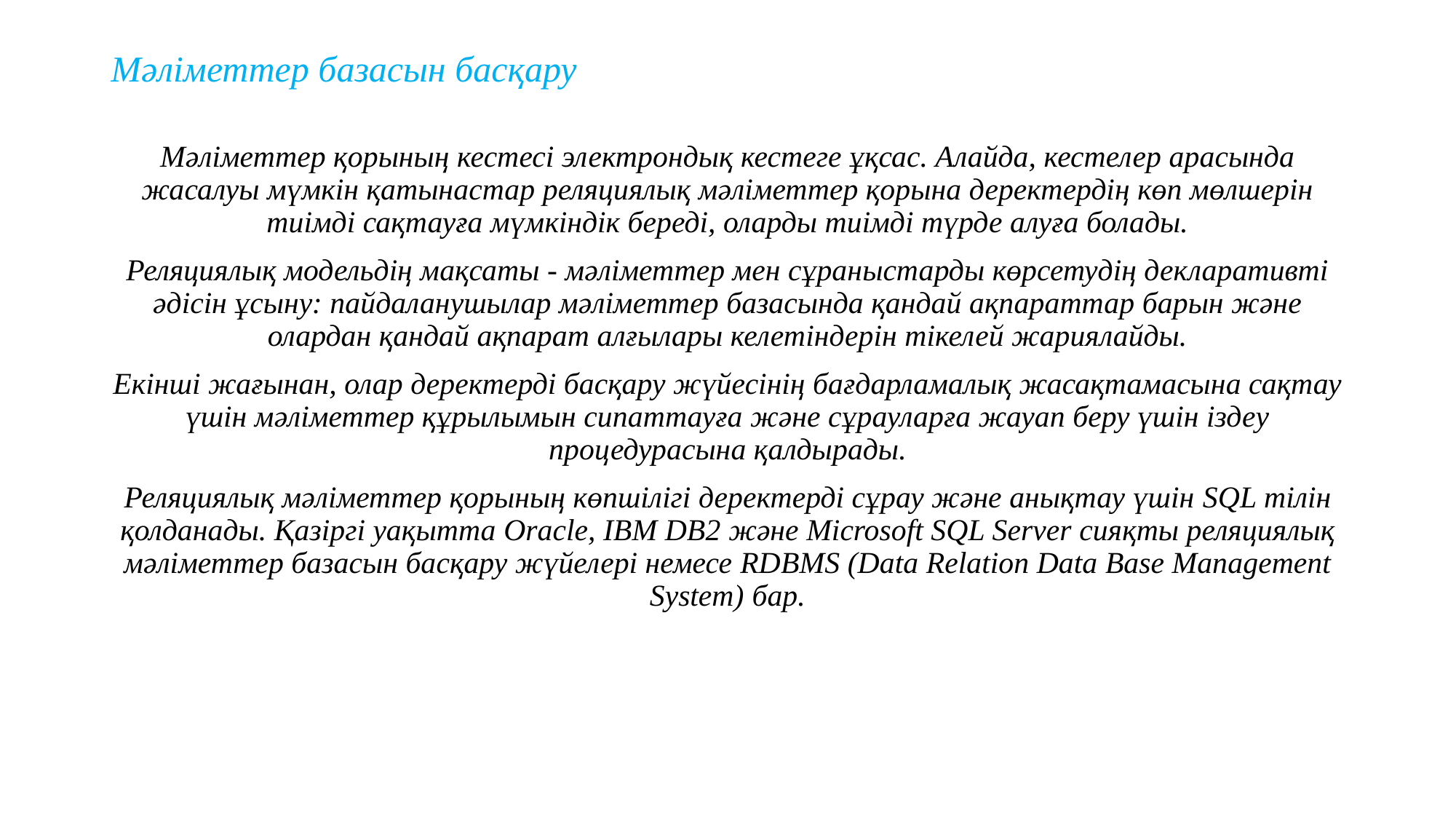

# Мәліметтер базасын басқару
Мәліметтер қорының кестесі электрондық кестеге ұқсас. Алайда, кестелер арасында жасалуы мүмкін қатынастар реляциялық мәліметтер қорына деректердің көп мөлшерін тиімді сақтауға мүмкіндік береді, оларды тиімді түрде алуға болады.
Реляциялық модельдің мақсаты - мәліметтер мен сұраныстарды көрсетудің декларативті әдісін ұсыну: пайдаланушылар мәліметтер базасында қандай ақпараттар барын және олардан қандай ақпарат алғылары келетіндерін тікелей жариялайды.
Екінші жағынан, олар деректерді басқару жүйесінің бағдарламалық жасақтамасына сақтау үшін мәліметтер құрылымын сипаттауға және сұрауларға жауап беру үшін іздеу процедурасына қалдырады.
Реляциялық мәліметтер қорының көпшілігі деректерді сұрау және анықтау үшін SQL тілін қолданады. Қазіргі уақытта Oracle, IBM DB2 және Microsoft SQL Server сияқты реляциялық мәліметтер базасын басқару жүйелері немесе RDBMS (Data Relation Data Base Management System) бар.